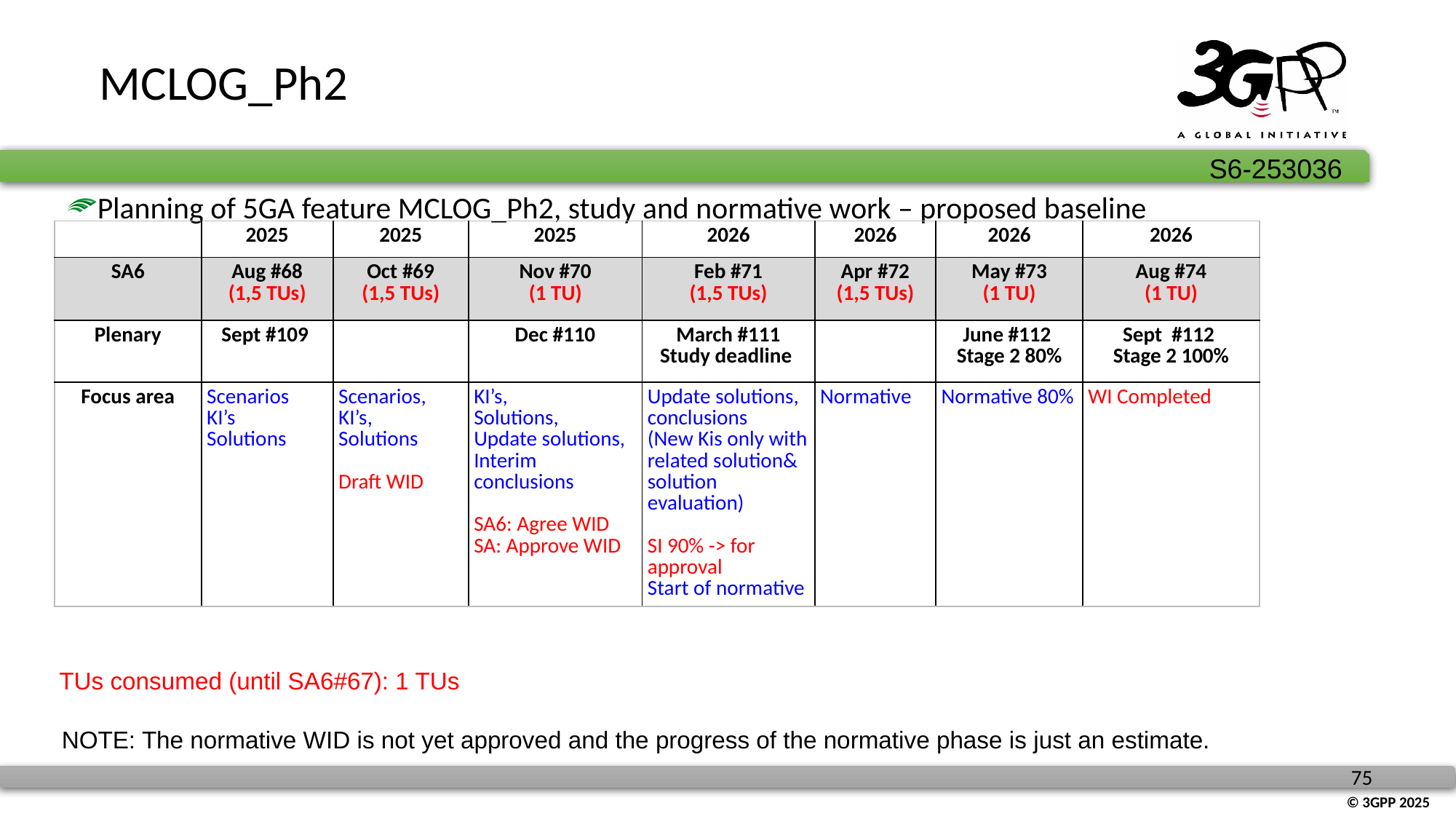

# MCLOG_Ph2
Planning of 5GA feature MCLOG_Ph2, study and normative work – proposed baseline
|  | 2025 | 2025 | 2025 | 2026 | 2026 | 2026 | 2026 |
| --- | --- | --- | --- | --- | --- | --- | --- |
| SA6 | Aug #68 (1,5 TUs) | Oct #69 (1,5 TUs) | Nov #70 (1 TU) | Feb #71 (1,5 TUs) | Apr #72 (1,5 TUs) | May #73 (1 TU) | Aug #74 (1 TU) |
| Plenary | Sept #109 |  | Dec #110 | March #111 Study deadline |  | June #112  Stage 2 80% | Sept #112  Stage 2 100% |
| Focus area | Scenarios KI’s Solutions | Scenarios, KI’s, Solutions Draft WID | KI’s, Solutions, Update solutions, Interim conclusions SA6: Agree WID SA: Approve WID | Update solutions, conclusions (New Kis only with related solution& solution evaluation) SI 90% -> for approval Start of normative | Normative | Normative 80% | WI Completed |
TUs consumed (until SA6#67): 1 TUs
NOTE: The normative WID is not yet approved and the progress of the normative phase is just an estimate.